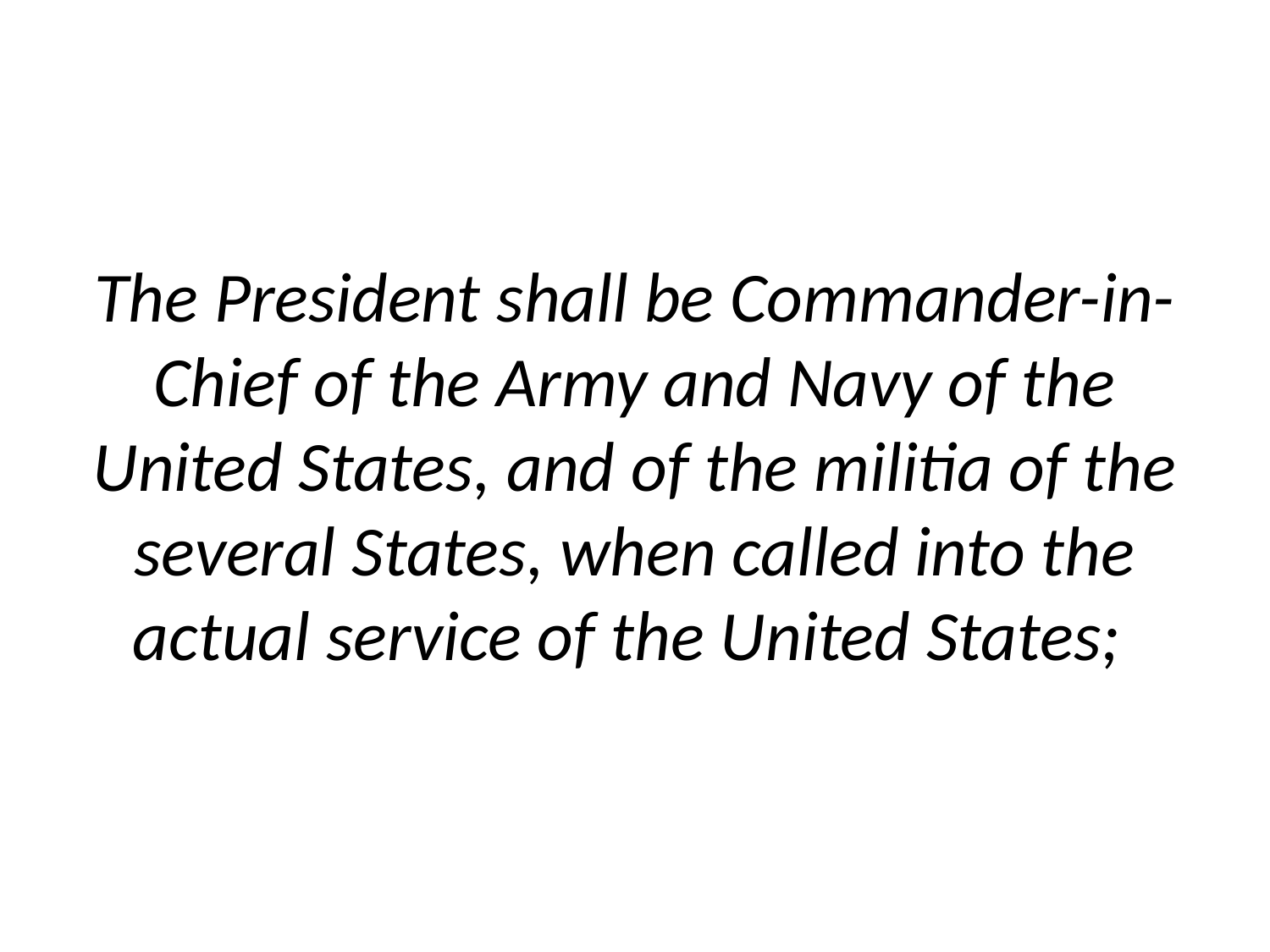

# The President shall be Commander-in-Chief of the Army and Navy of the United States, and of the militia of the several States, when called into the actual service of the United States;